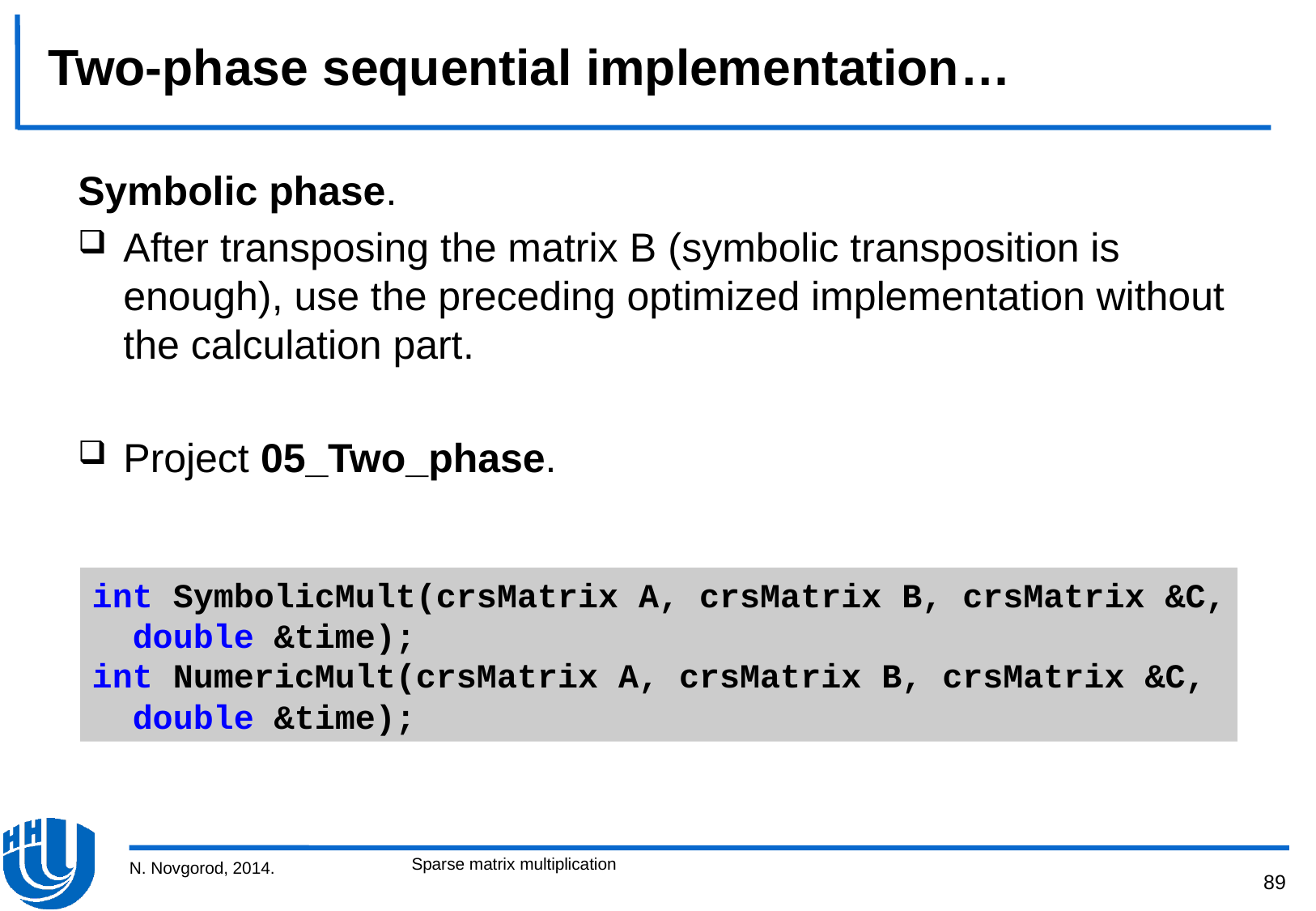

# Two-phase sequential implementation…
Symbolic phase.
After transposing the matrix B (symbolic transposition is enough), use the preceding optimized implementation without the calculation part.

Project 05_Two_phase.
int SymbolicMult(crsMatrix A, crsMatrix B, crsMatrix &C,
  double &time);
int NumericMult(crsMatrix A, crsMatrix B, crsMatrix &C,
  double &time);
Sparse matrix multiplication
N. Novgorod, 2014.
89